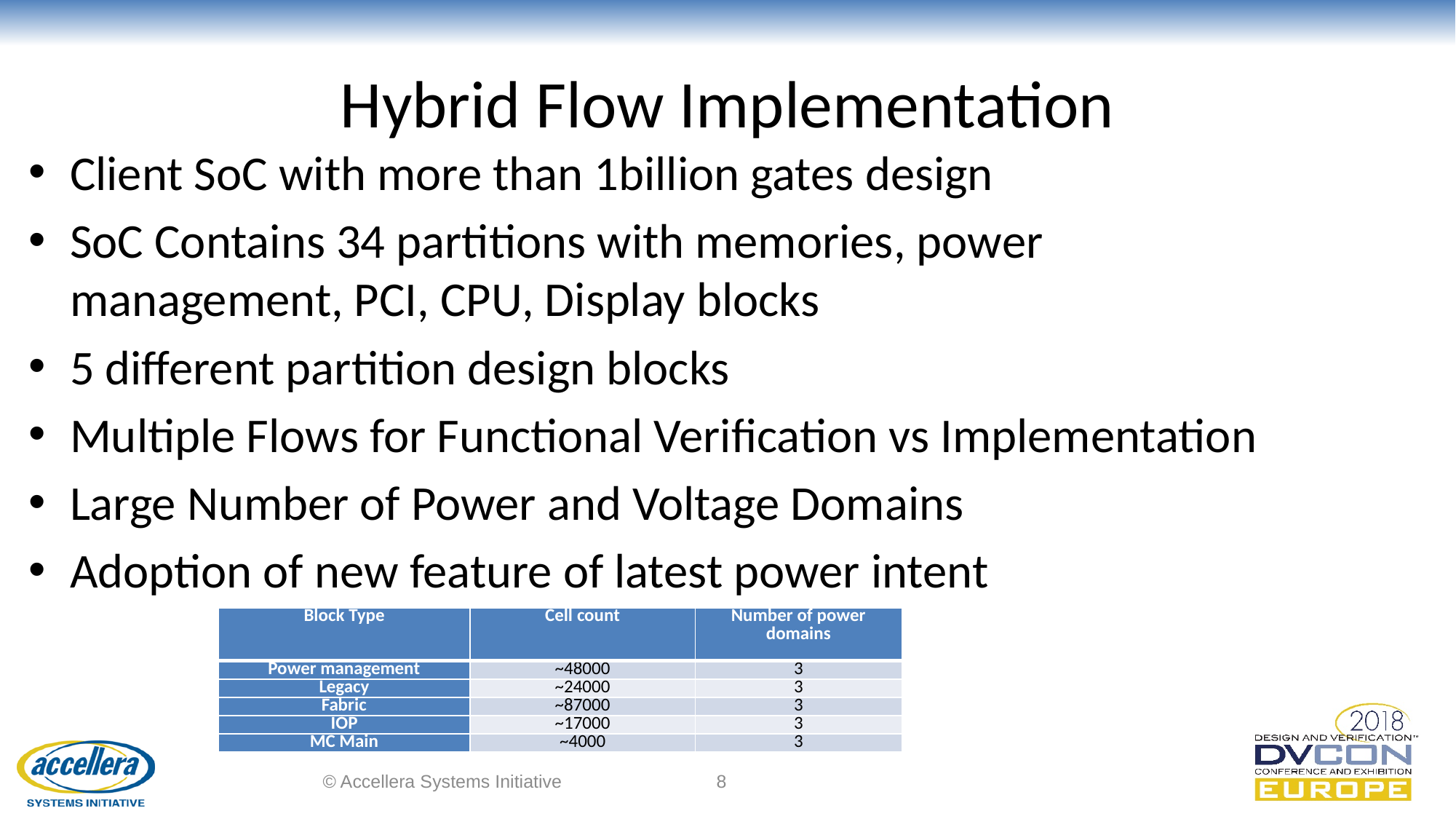

# Hybrid Flow Implementation
Client SoC with more than 1billion gates design
SoC Contains 34 partitions with memories, power management, PCI, CPU, Display blocks
5 different partition design blocks
Multiple Flows for Functional Verification vs Implementation
Large Number of Power and Voltage Domains
Adoption of new feature of latest power intent
| Block Type | Cell count | Number of power domains |
| --- | --- | --- |
| Power management | ~48000 | 3 |
| Legacy | ~24000 | 3 |
| Fabric | ~87000 | 3 |
| IOP | ~17000 | 3 |
| MC Main | ~4000 | 3 |
© Accellera Systems Initiative
8